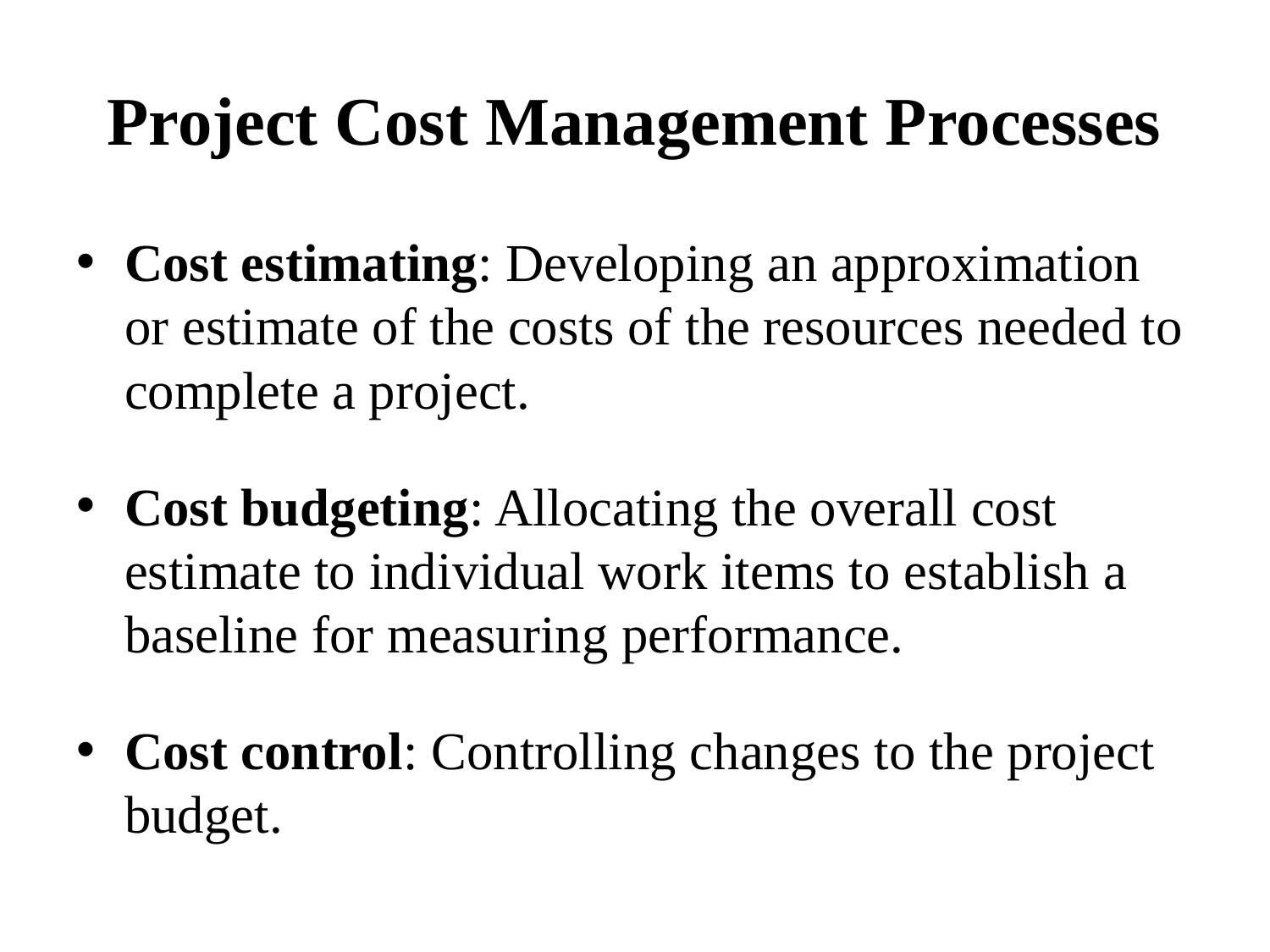

# Project Cost Management Processes
Cost estimating: Developing an approximation or estimate of the costs of the resources needed to complete a project.
Cost budgeting: Allocating the overall cost estimate to individual work items to establish a baseline for measuring performance.
Cost control: Controlling changes to the project budget.